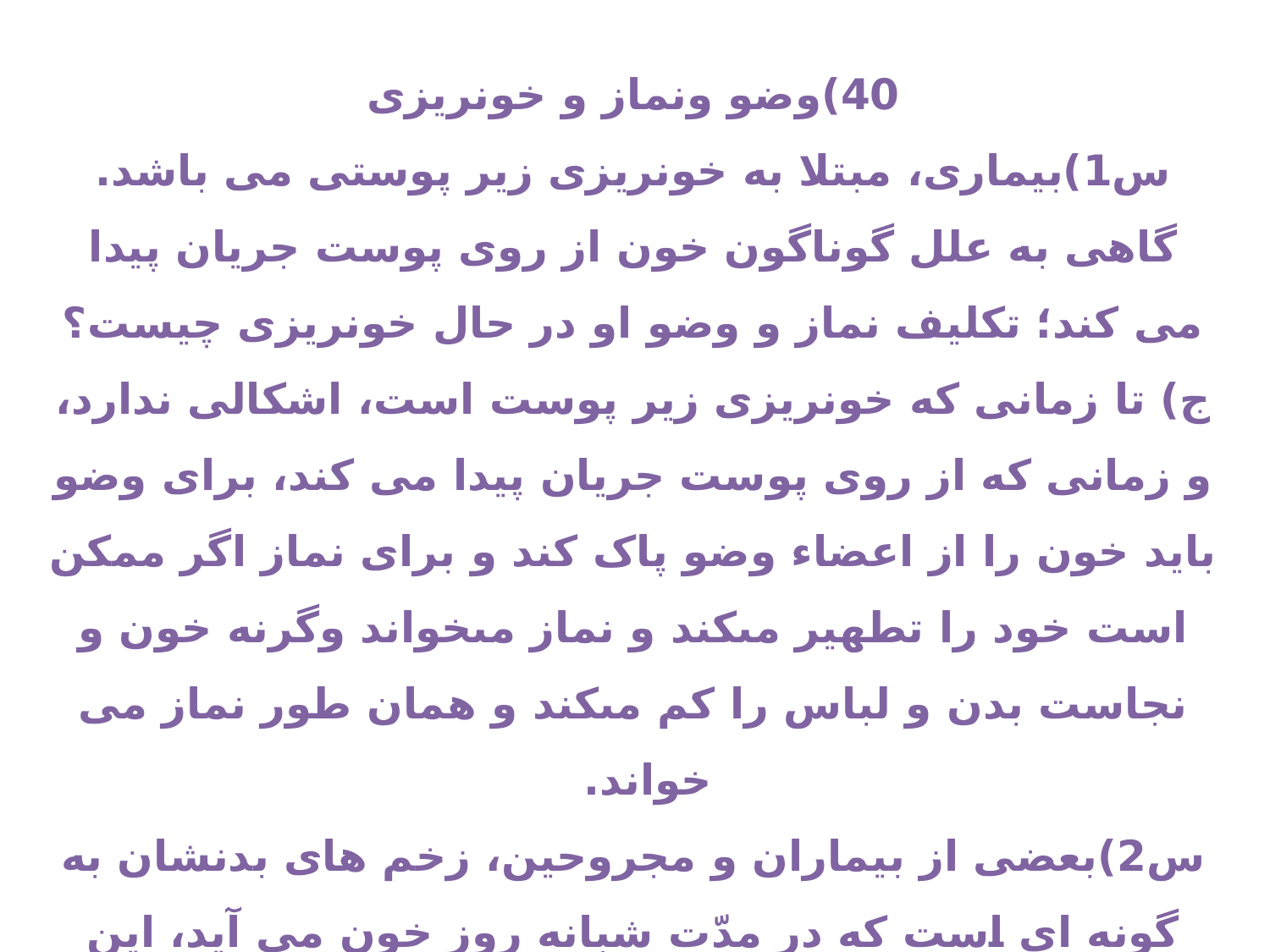

40)وضو ونماز و خون‏ریزى
س1)بیمارى، مبتلا به خونریزى زیر پوستى می ‏باشد. گاهى به علل گوناگون خون از روى پوست جریان پیدا می ‏کند؛ تکلیف نماز و وضو او در حال خونریزى چیست؟
ج) تا زمانی که خونریزی زیر پوست است، اشکالی ندارد، و زمانی که از روى پوست جریان پیدا مى ‏کند، برای وضو باید خون را از اعضاء وضو پاک کند و برای نماز اگر ممکن است خود را تطهیر مى‏کند و نماز مى‏خواند وگرنه خون و نجاست بدن و لباس را کم مى‏کند و همان‏ طور نماز مى ‏خواند.
س2)بعضى از بیماران و مجروحین، زخم هاى بدنشان به گونه اى است که در مدّت شبانه روز خون مى آید، این افراد براى نماز چه باید بکنند؟
ج) در صورت امکان زخم را ببندند و اگر نه مقداری که مى توانند از سرایت خون به سایر اعضا جلوگیرى کنند و بقیّه مانعى ندارد و نمازشان صحیح است.